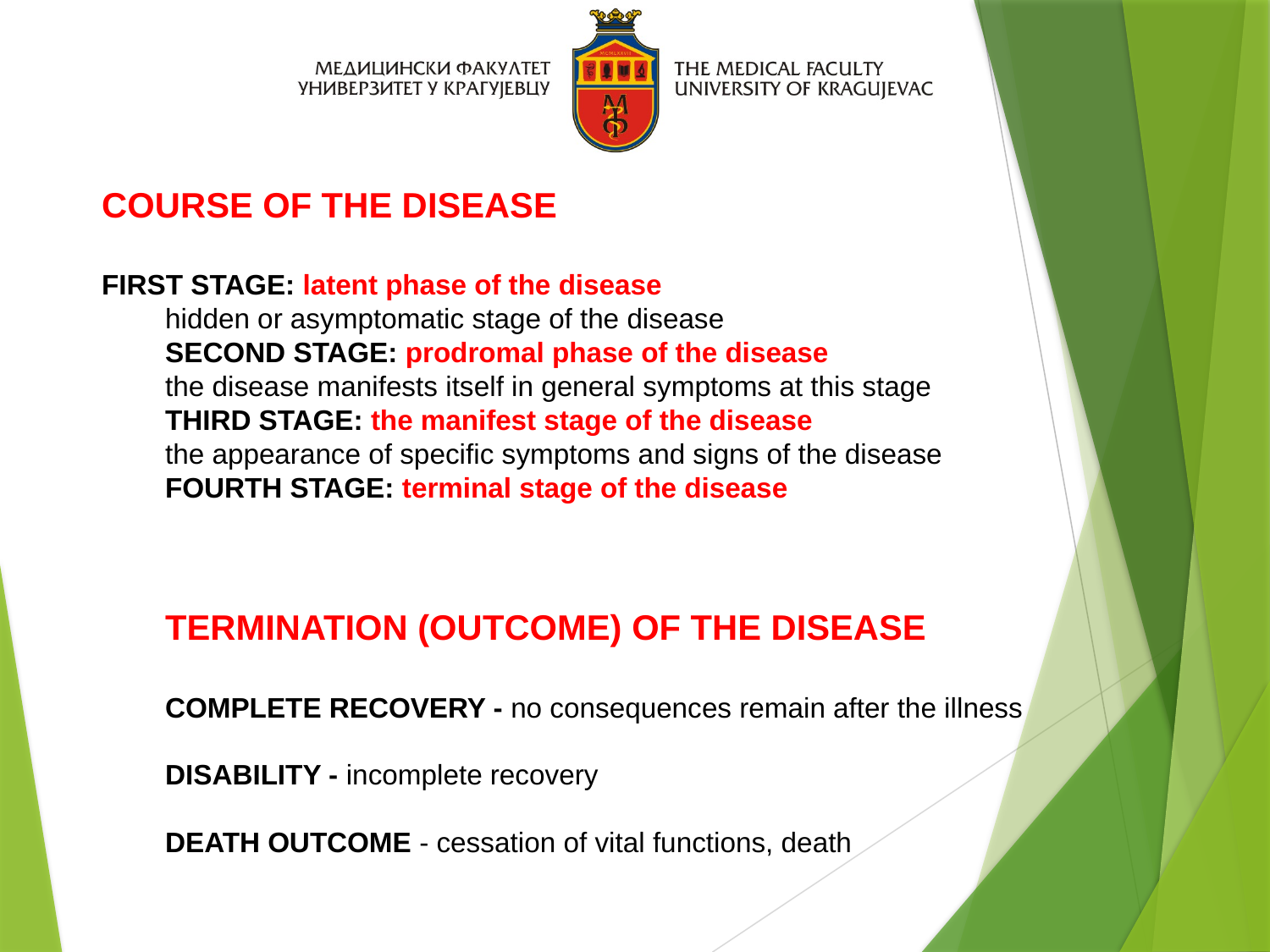

COURSE OF THE DISEASE

FIRST STAGE: latent phase of the disease
hidden or asymptomatic stage of the disease
SECOND STAGE: prodromal phase of the disease
the disease manifests itself in general symptoms at this stage
THIRD STAGE: the manifest stage of the disease
the appearance of specific symptoms and signs of the disease
FOURTH STAGE: terminal stage of the disease

TERMINATION (OUTCOME) OF THE DISEASE

COMPLETE RECOVERY - no consequences remain after the illness

DISABILITY - incomplete recovery

DEATH OUTCOME - cessation of vital functions, death